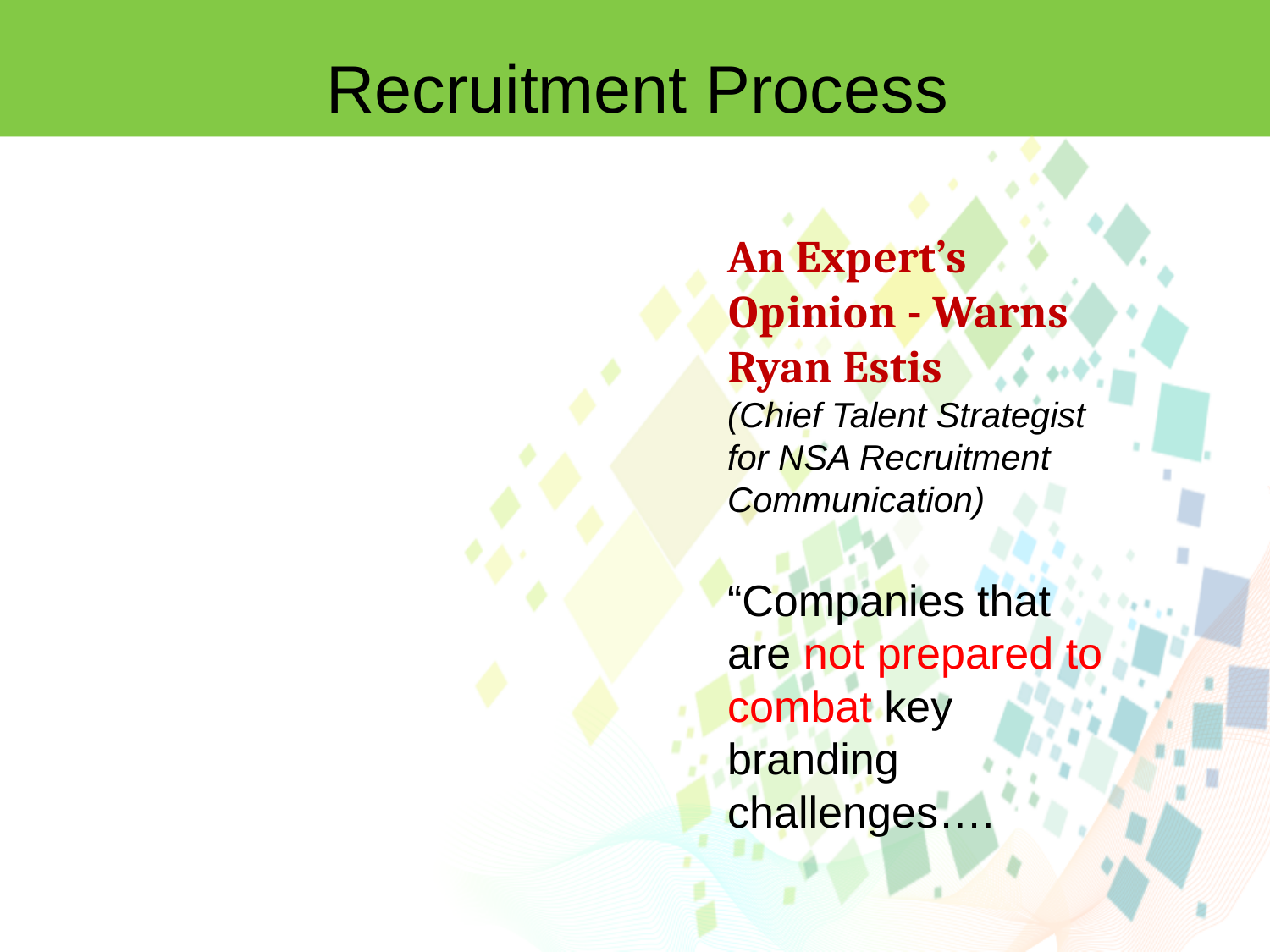

Recruitment Process
An Expert’s Opinion - Warns Ryan Estis
(Chief Talent Strategist for NSA Recruitment Communication)

“Companies that are not prepared to combat key branding challenges….